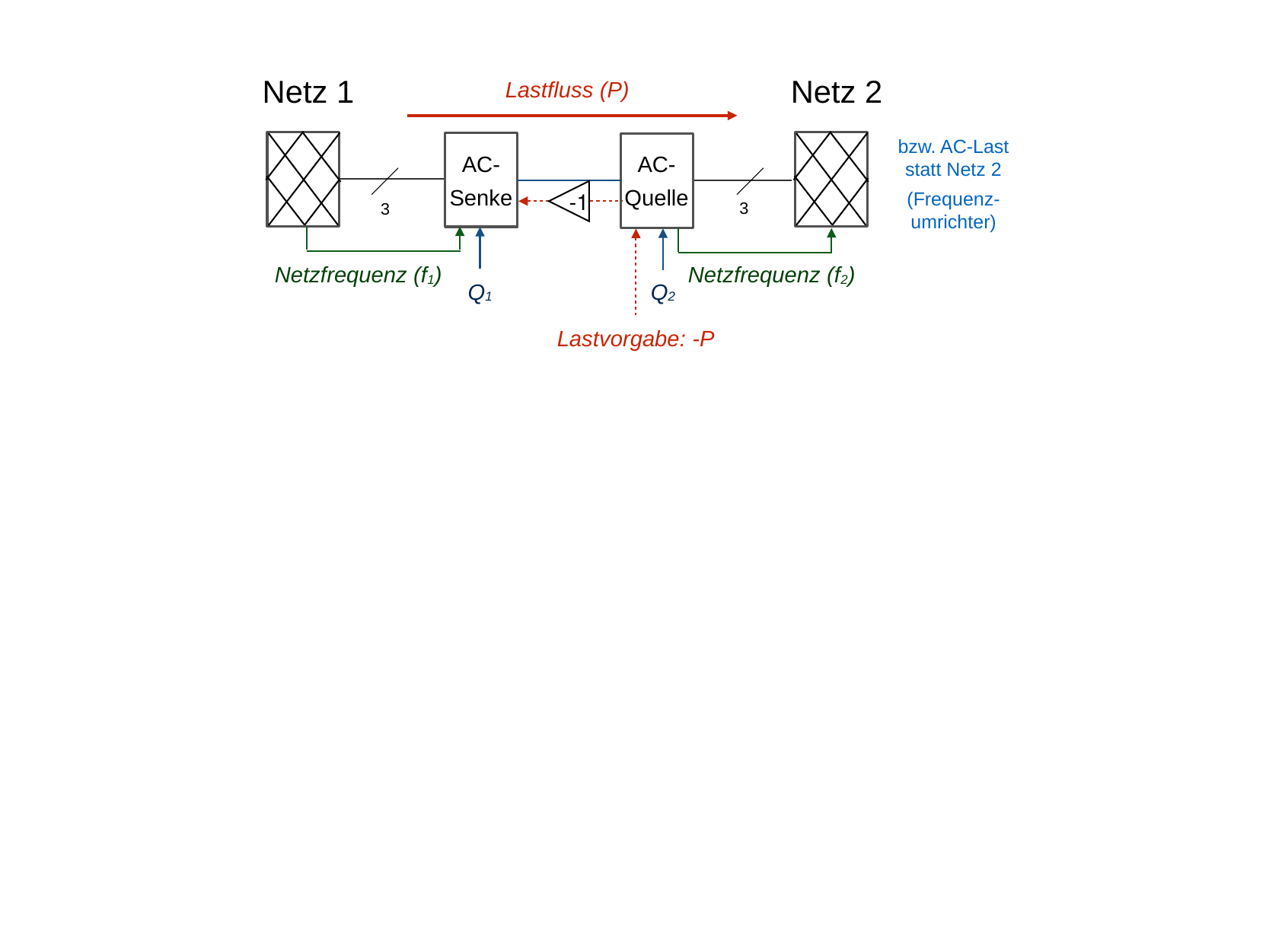

Netz 1
Netz 2
Lastfluss (P)

bzw. AC-Last statt Netz 2
(Frequenz-umrichter)

AC-
Senke
AC-
Quelle

3
3

-1

Netzfrequenz (f1)
Netzfrequenz (f2)
Q1
Q2
Lastvorgabe: -P